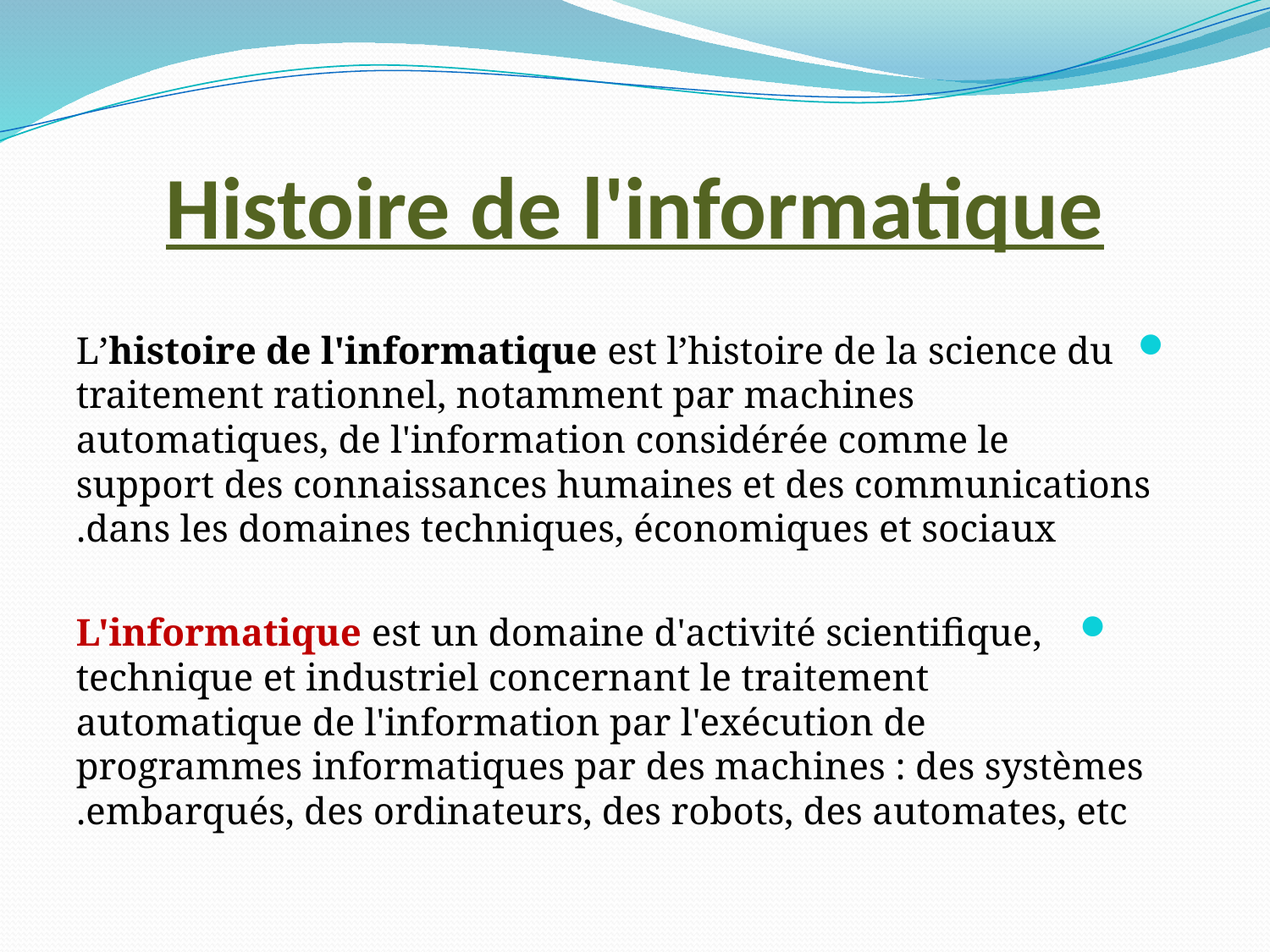

# Histoire de l'informatique

L’histoire de l'informatique est l’histoire de la science du traitement rationnel, notamment par machines automatiques, de l'information considérée comme le support des connaissances humaines et des communications dans les domaines techniques, économiques et sociaux.

L'informatique est un domaine d'activité scientifique, technique et industriel concernant le traitement automatique de l'information par l'exécution de programmes informatiques par des machines : des systèmes embarqués, des ordinateurs, des robots, des automates, etc.